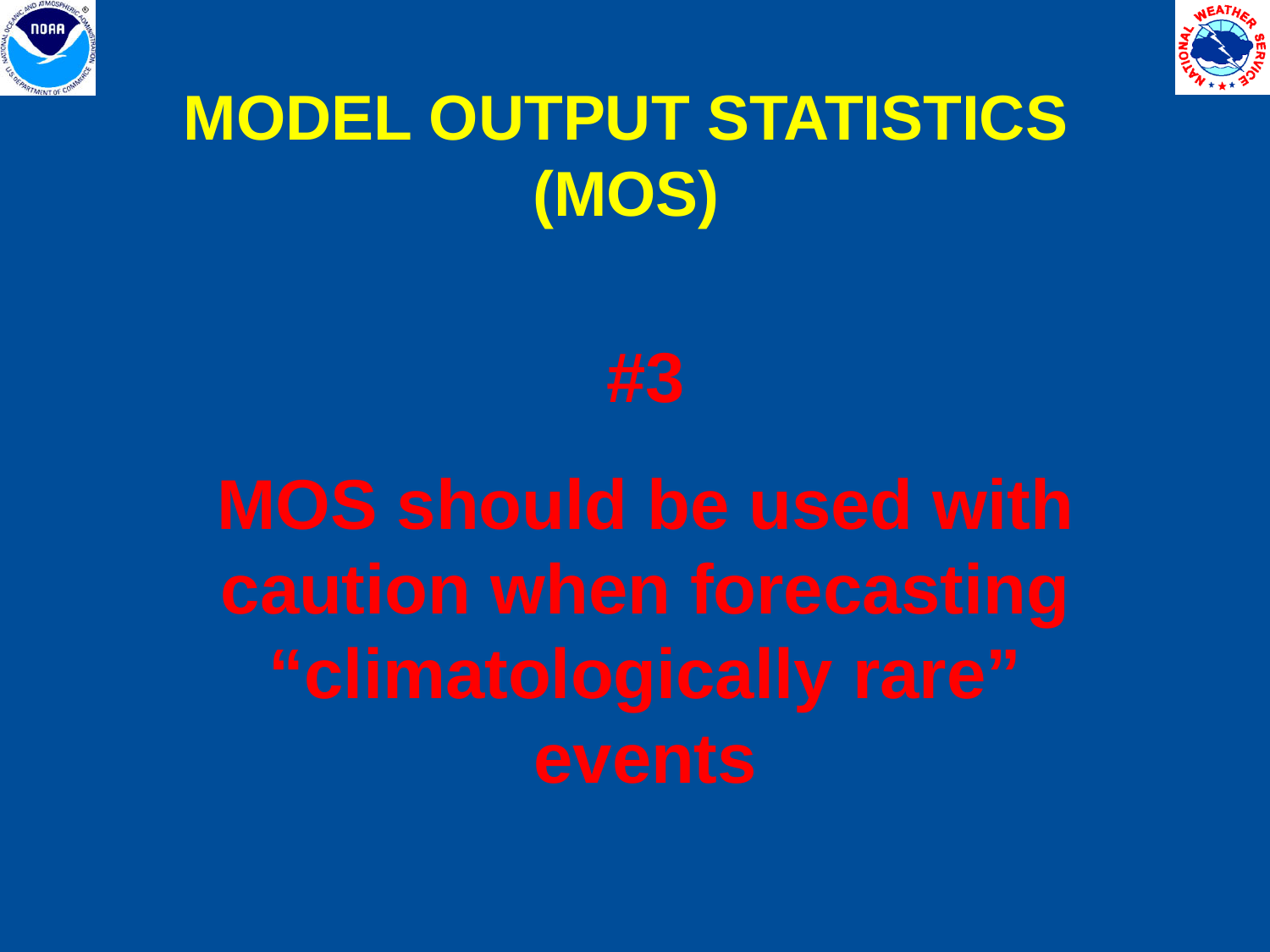

MODEL OUTPUT STATISTICS (MOS)
#3

MOS should be used with caution when forecasting “climatologically rare” events